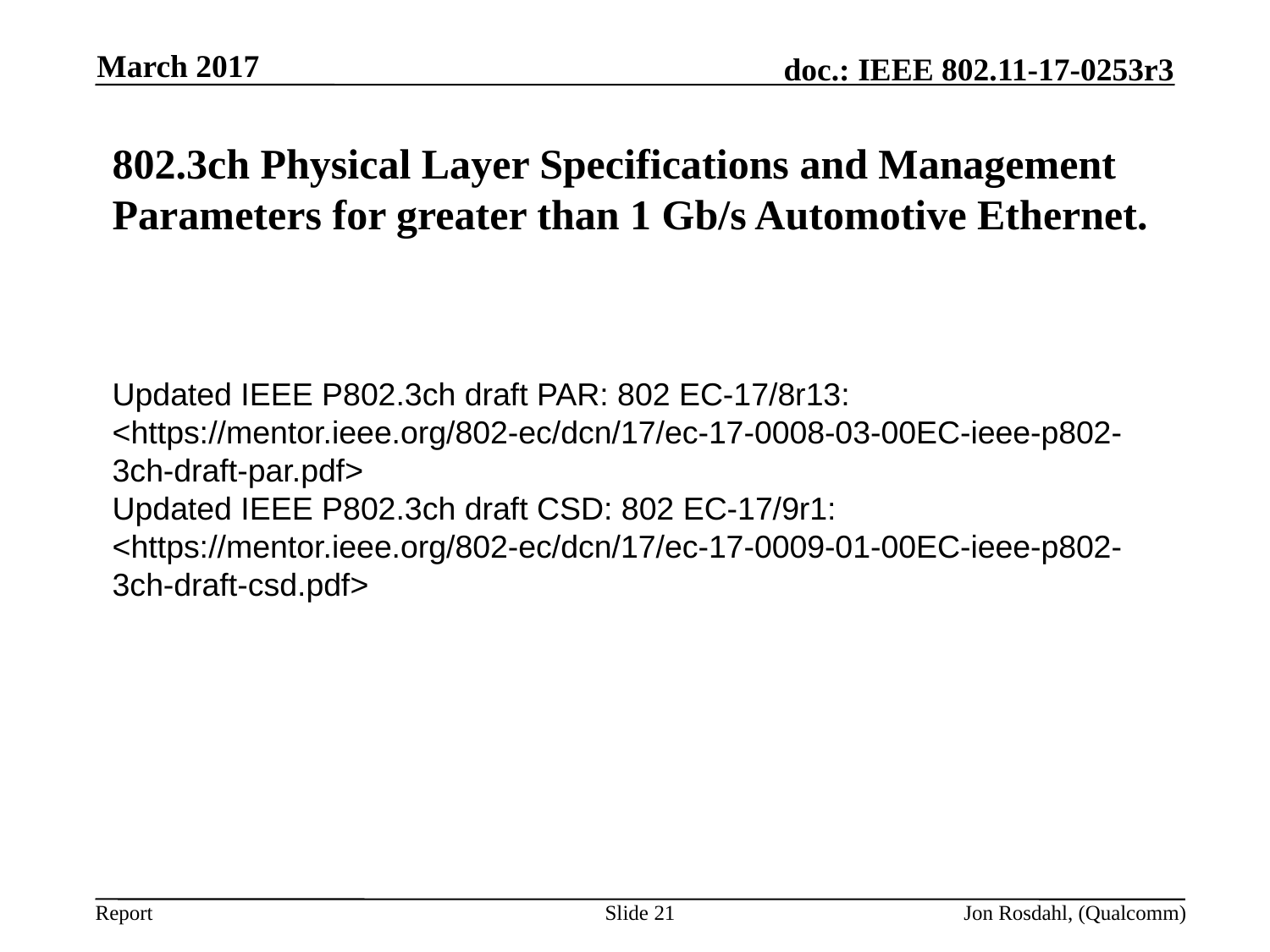

March 2017
# 802.3ch Physical Layer Specifications and Management Parameters for greater than 1 Gb/s Automotive Ethernet.
Updated IEEE P802.3ch draft PAR: 802 EC-17/8r13:
<https://mentor.ieee.org/802-ec/dcn/17/ec-17-0008-03-00EC-ieee-p802-3ch-draft-par.pdf>
Updated IEEE P802.3ch draft CSD: 802 EC-17/9r1:
<https://mentor.ieee.org/802-ec/dcn/17/ec-17-0009-01-00EC-ieee-p802-3ch-draft-csd.pdf>

Slide 21
Jon Rosdahl, (Qualcomm)